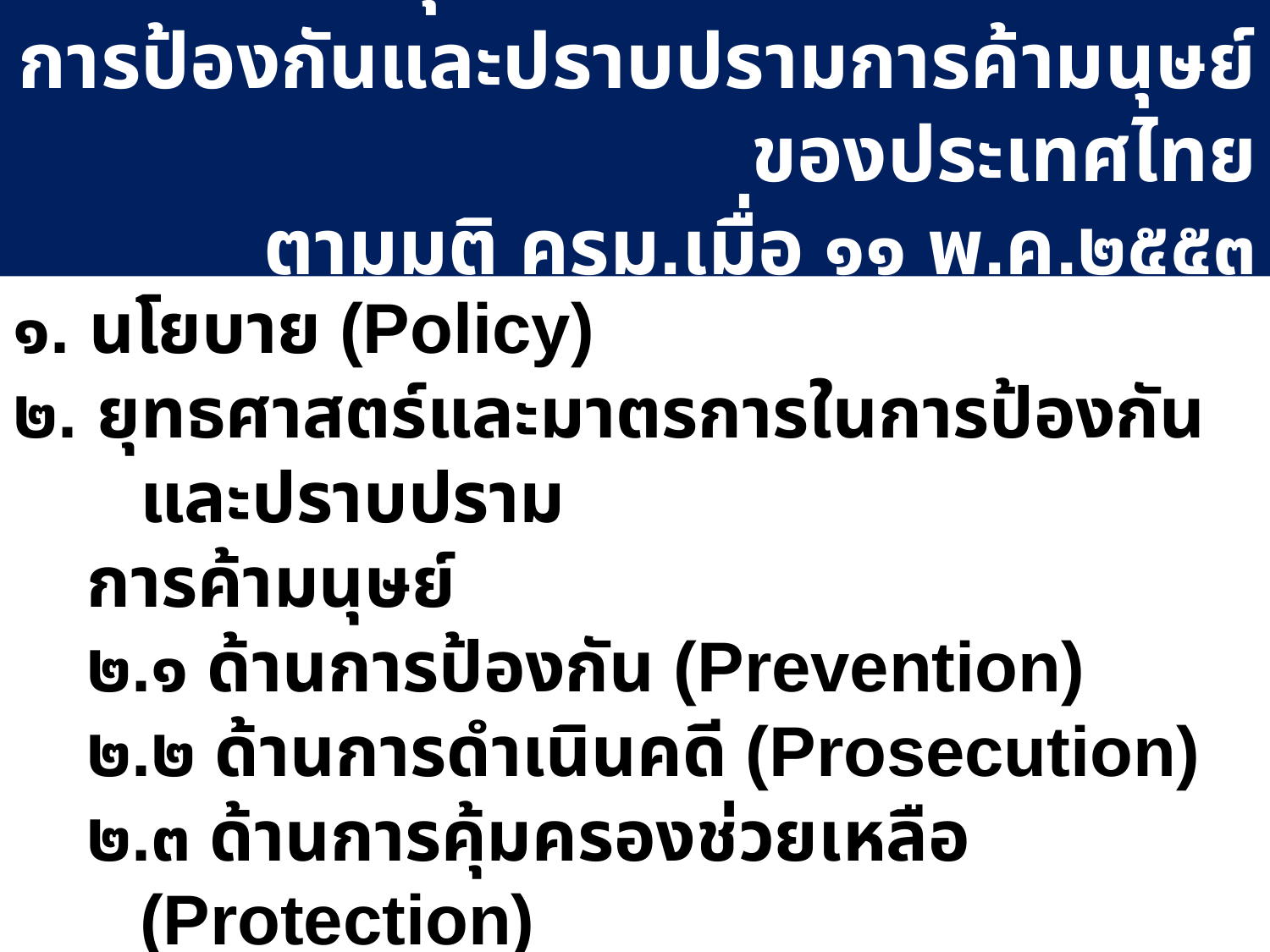

# นโยบาย ยุทธศาสตร์และมาตรการในการป้องกันและปราบปรามการค้ามนุษย์ ของประเทศไทย ตามมติ ครม.เมื่อ ๑๑ พ.ค.๒๕๕๓
๑. นโยบาย (Policy)
๒. ยุทธศาสตร์และมาตรการในการป้องกันและปราบปราม
    การค้ามนุษย์
    ๒.๑ ด้านการป้องกัน (Prevention)
    ๒.๒ ด้านการดำเนินคดี (Prosecution)
    ๒.๓ ด้านการคุ้มครองช่วยเหลือ (Protection)
    ๒.๔ ด้านการพัฒนากลไกเชิงนโยบายและการขับเคลื่อน
    ๒.๕ ด้านการพัฒนาและบริหารข้อมูล